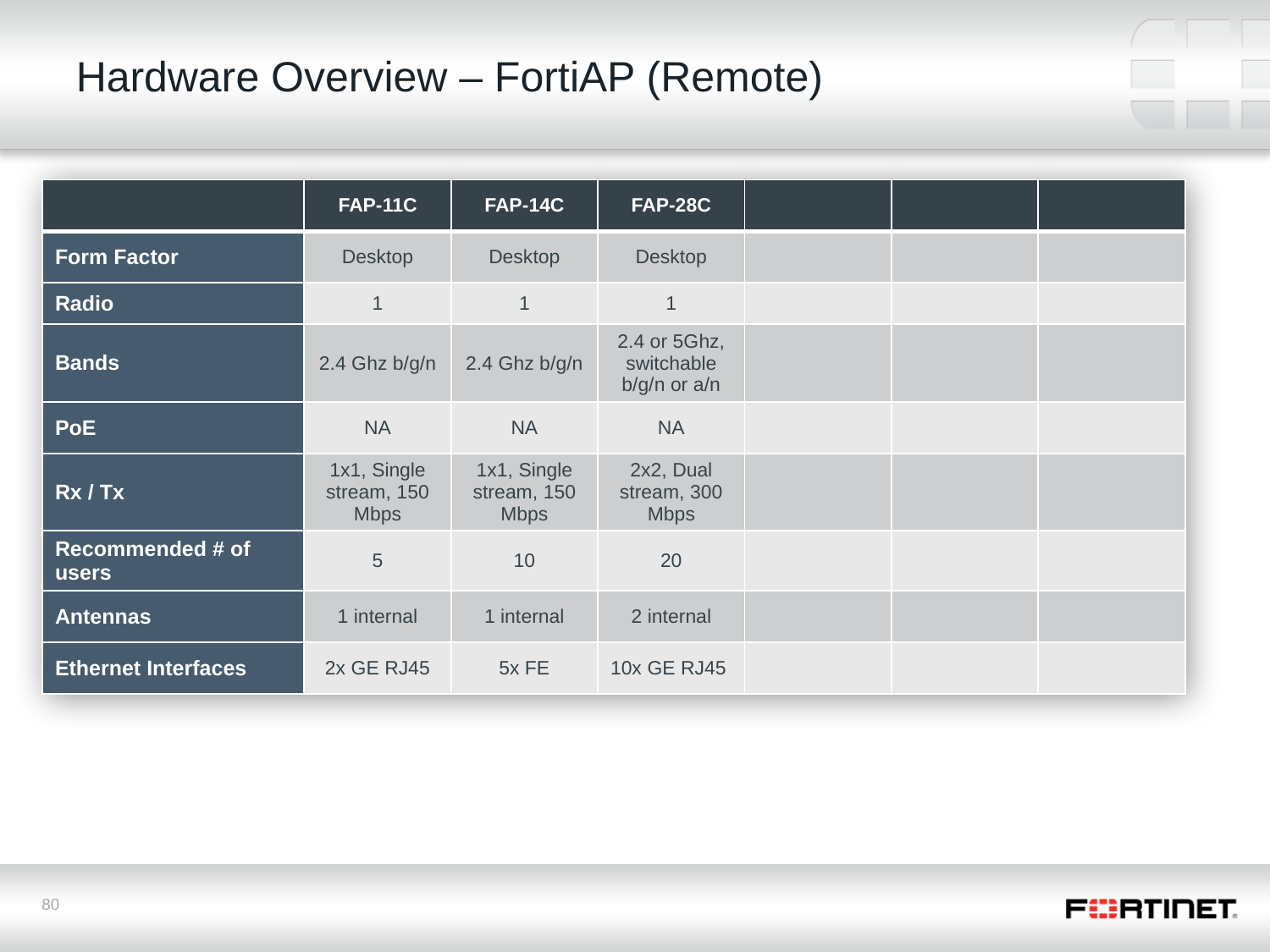

# Hardware Overview – FortiAP (Remote)
|  | FAP-11C | FAP-14C | FAP-28C |  |  |  |
| --- | --- | --- | --- | --- | --- | --- |
| Form Factor | Desktop | Desktop | Desktop |  |  |  |
| Radio | 1 | 1 | 1 |  |  |  |
| Bands | 2.4 Ghz b/g/n | 2.4 Ghz b/g/n | 2.4 or 5Ghz, switchable b/g/n or a/n |  |  |  |
| PoE | NA | NA | NA |  |  |  |
| Rx / Tx | 1x1, Single stream, 150 Mbps | 1x1, Single stream, 150 Mbps | 2x2, Dual stream, 300 Mbps |  |  |  |
| Recommended # of users | 5 | 10 | 20 |  |  |  |
| Antennas | 1 internal | 1 internal | 2 internal |  |  |  |
| Ethernet Interfaces | 2x GE RJ45 | 5x FE | 10x GE RJ45 |  |  |  |